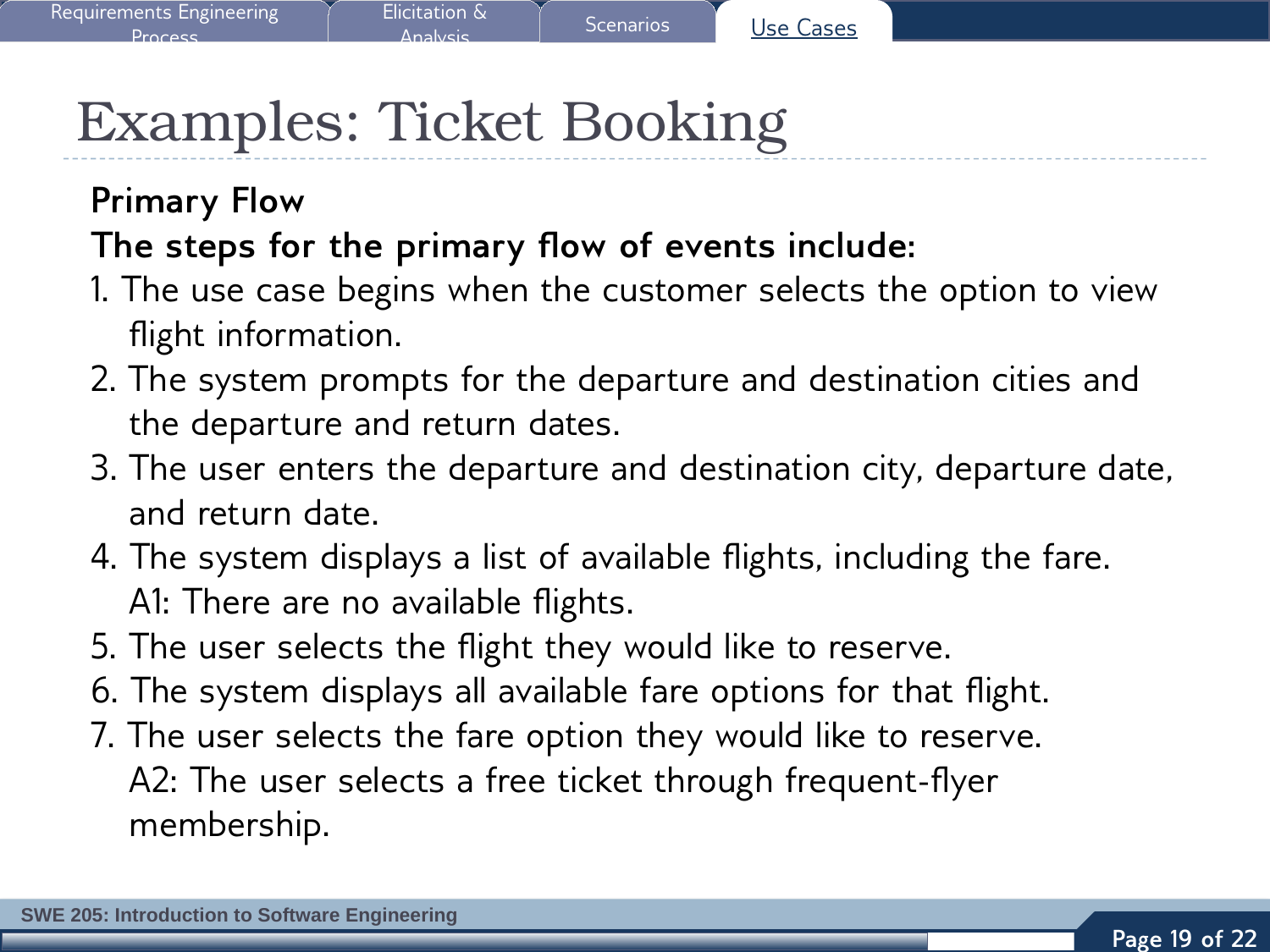

Requirements Engineering Process
Elicitation & Analysis
Scenarios
Use Cases
# Examples: Ticket Booking
Primary Flow
The steps for the primary flow of events include:
1. The use case begins when the customer selects the option to view flight information.
2. The system prompts for the departure and destination cities and the departure and return dates.
3. The user enters the departure and destination city, departure date, and return date.
4. The system displays a list of available flights, including the fare.
		A1: There are no available flights.
5. The user selects the flight they would like to reserve.
6. The system displays all available fare options for that flight.
7. The user selects the fare option they would like to reserve.
		A2: The user selects a free ticket through frequent−flyer 	membership.
Page 19 of 22